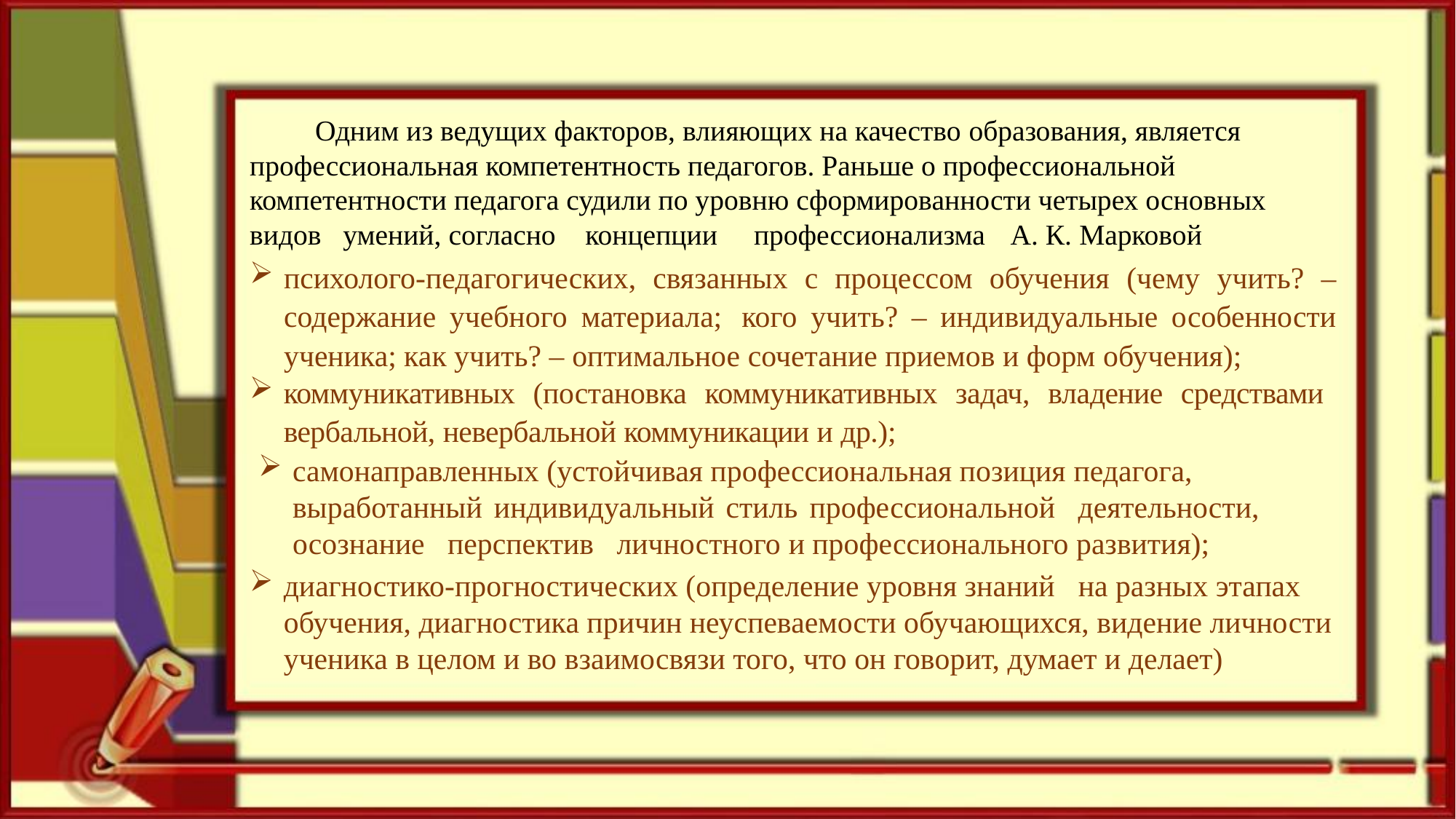

Одним из ведущих факторов, влияющих на качество образования, является профессиональная компетентность педагогов. Раньше о профессиональной компетентности педагога судили по уровню сформированности четырех основных                                                видов   умений, согласно    концепции     профессионализма         А. К. Марковой
психолого-педагогических, связанных с процессом обучения (чему учить? – содержание учебного материала; кого учить? – индивидуальные особенности ученика; как учить? – оптимальное сочетание приемов и форм обучения);
коммуникативных (постановка коммуникативных задач, владение средствами вербальной, невербальной коммуникации и др.);
самонаправленных (устойчивая профессиональная позиция педагога, выработанный индивидуальный стиль профессиональной   деятельности, осознание   перспектив   личностного и профессионального развития);
диагностико-прогностических (определение уровня знаний   на разных этапах обучения, диагностика причин неуспеваемости обучающихся, видение личности ученика в целом и во взаимосвязи того, что он говорит, думает и делает)